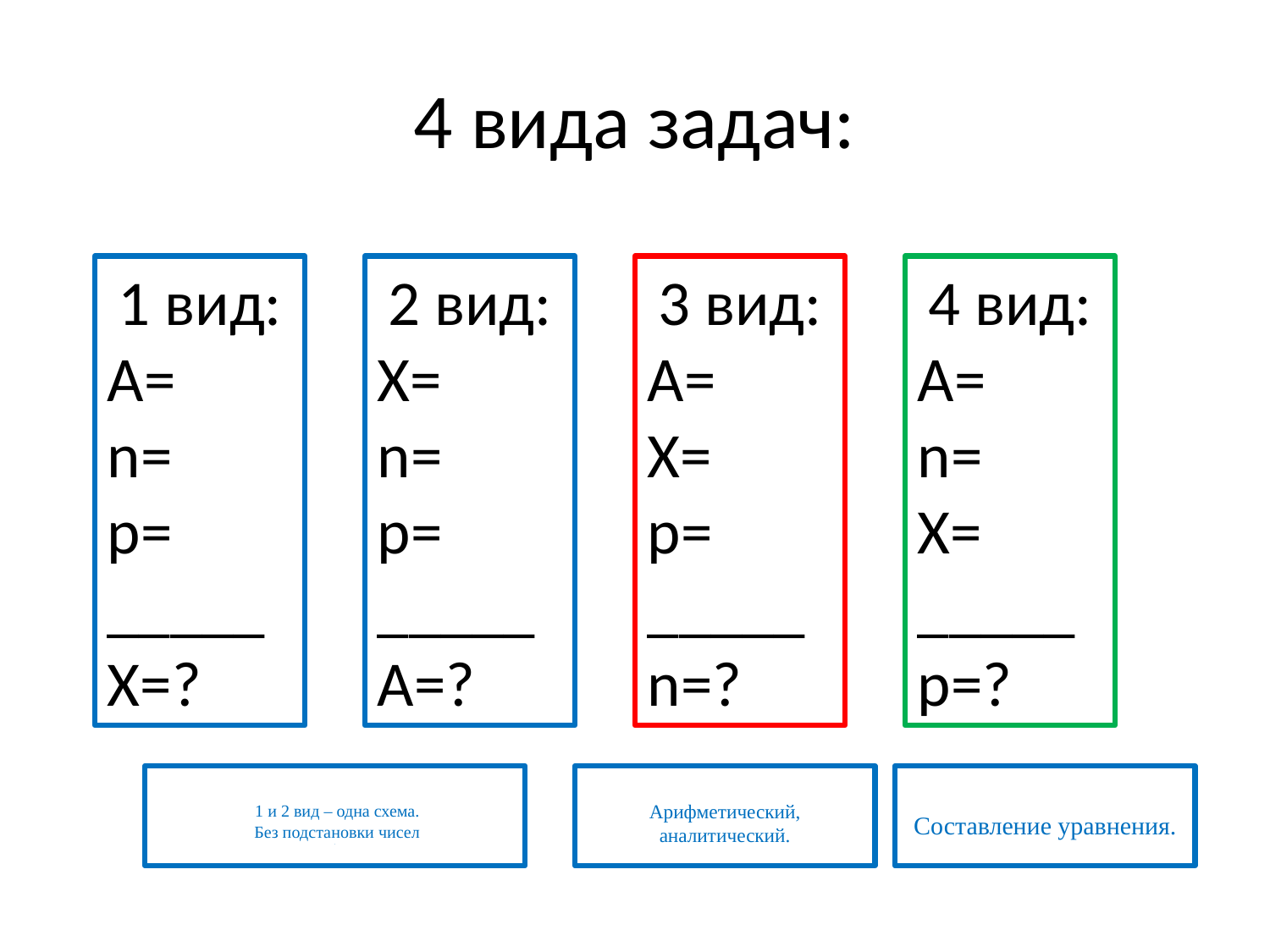

# 4 вида задач:
1 вид:
А=
n=
p=
_____
X=?
2 вид:
Х=
n=
p=
_____
А=?
3 вид:
А=
Х=
p=
_____
n=?
4 вид:
А=
n=
Х=
_____
р=?

 1 и 2 вид – одна схема.
 Без подстановки чисел
.

Арифметический,
аналитический.

Составление уравнения.